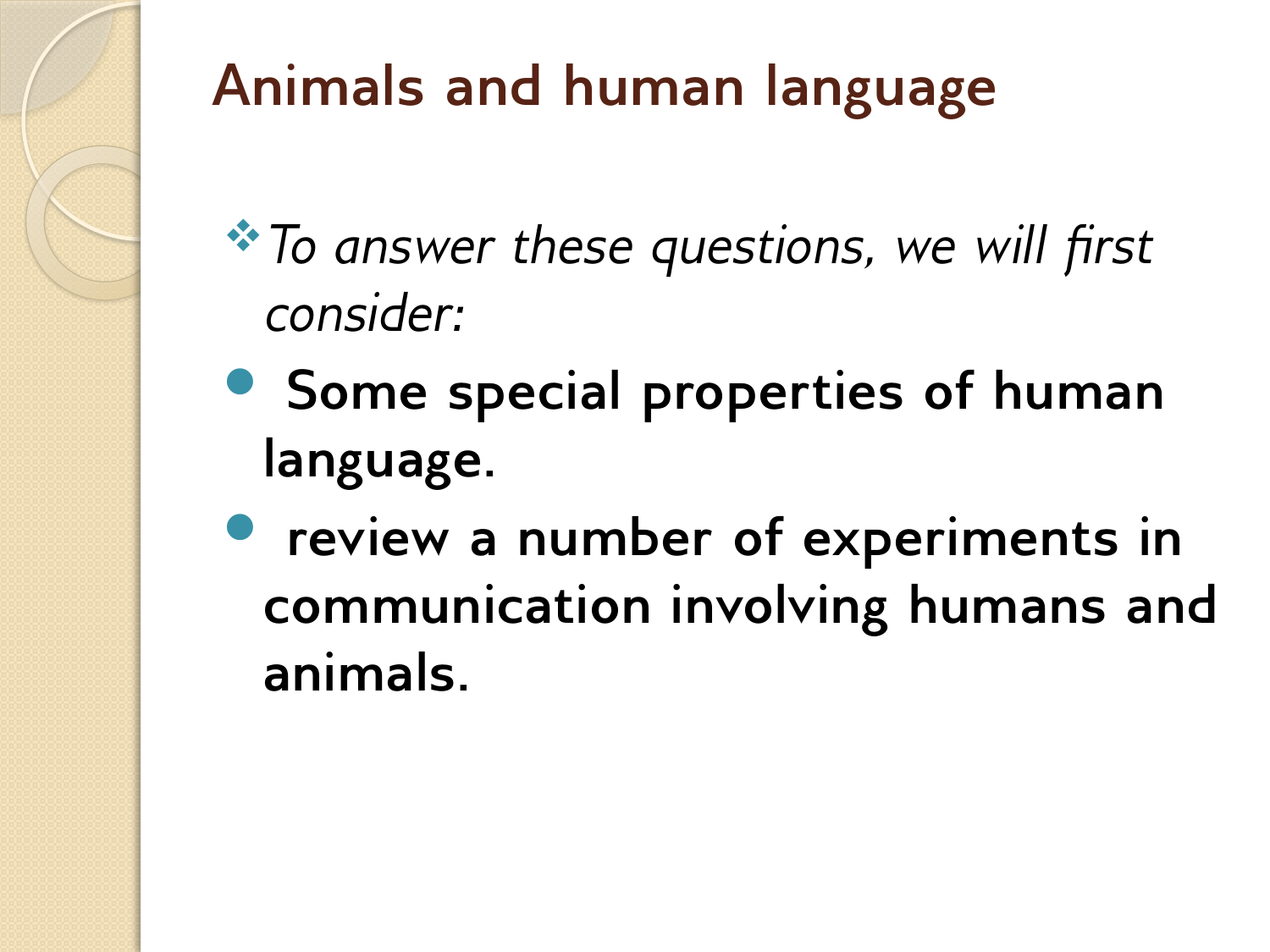

# Animals and human language
To answer these questions, we will first consider:
 Some special properties of human language.
 review a number of experiments in communication involving humans and animals.